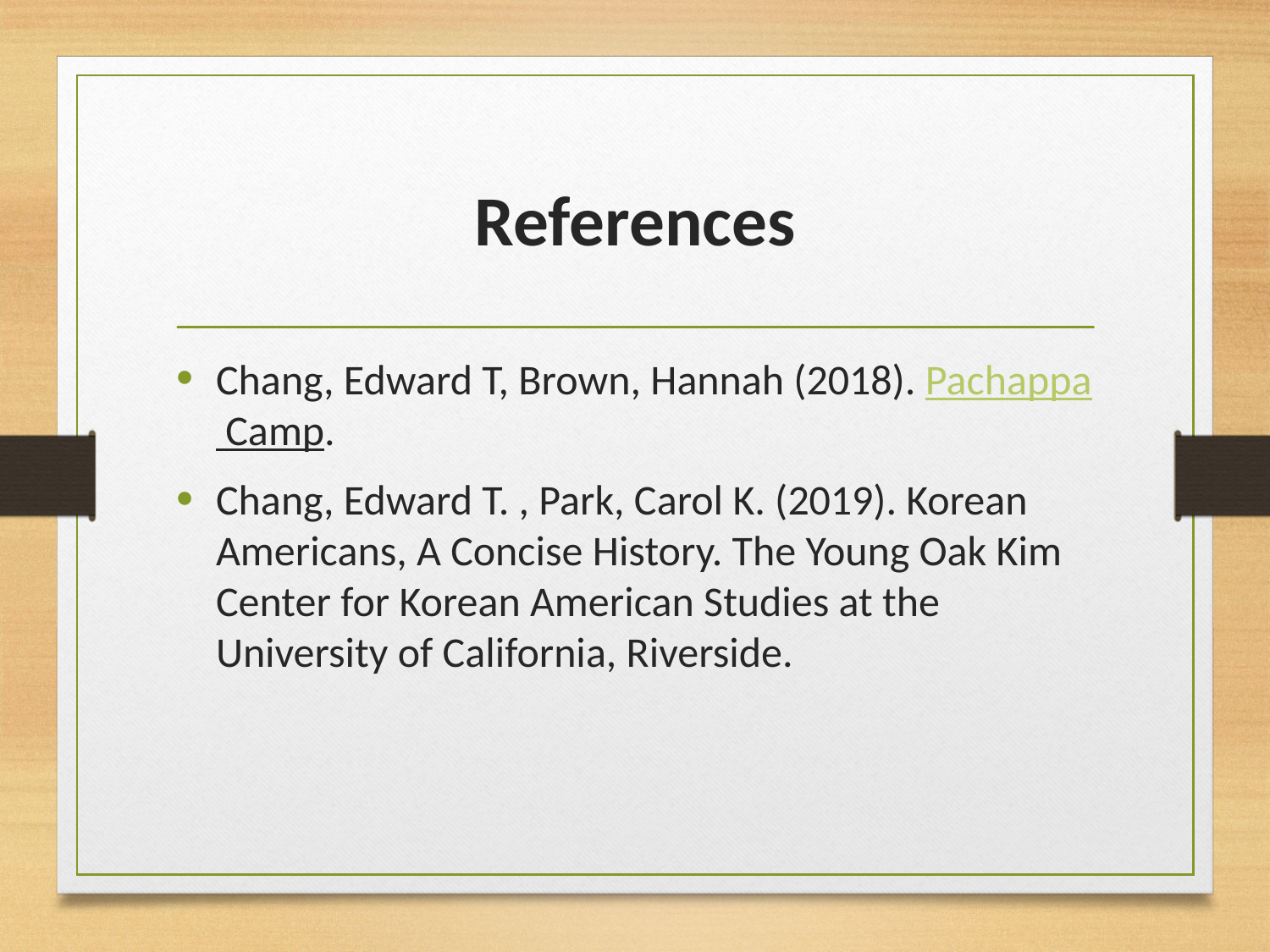

# References
Chang, Edward T, Brown, Hannah (2018). Pachappa Camp.
Chang, Edward T. , Park, Carol K. (2019). Korean Americans, A Concise History. The Young Oak Kim Center for Korean American Studies at the University of California, Riverside.